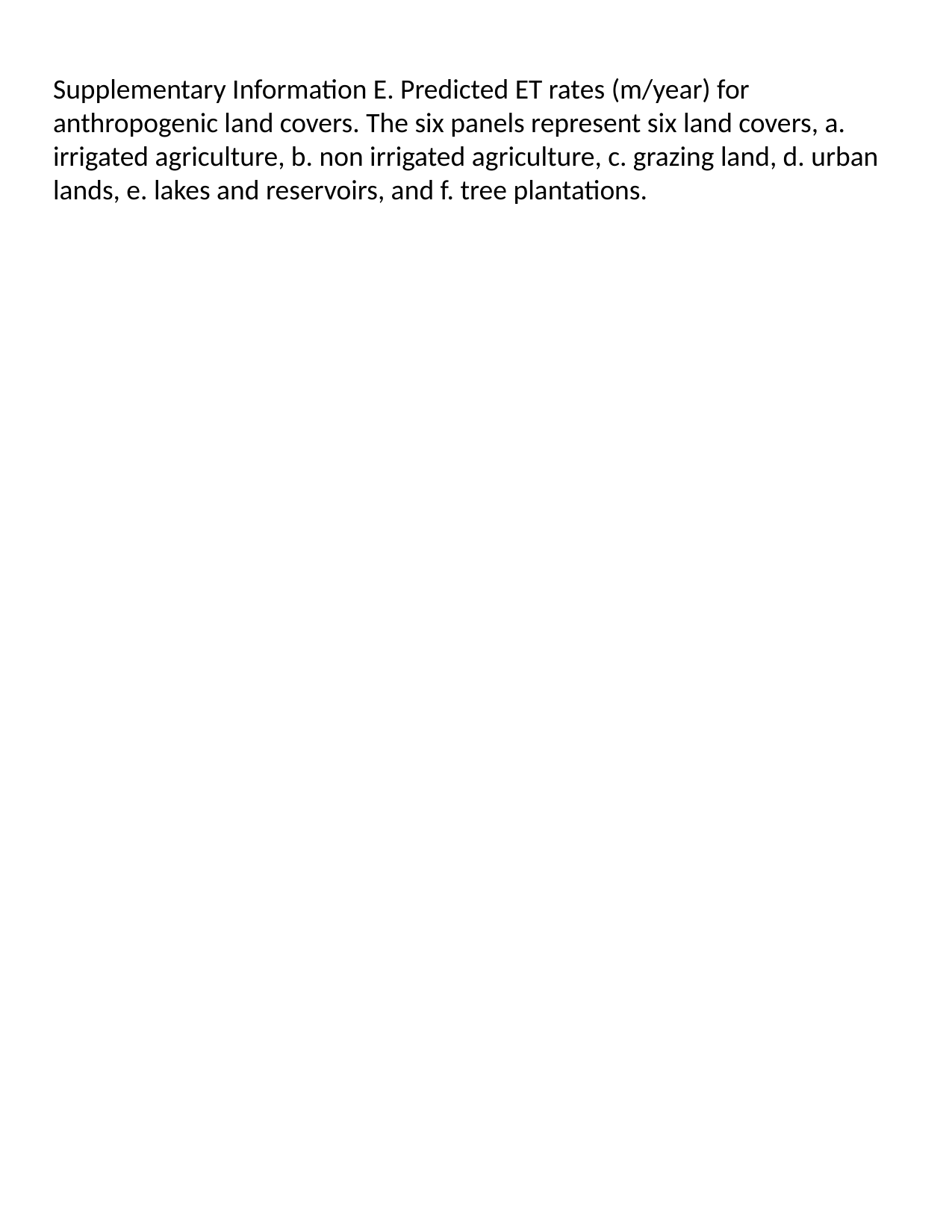

Supplementary Information E. Predicted ET rates (m/year) for anthropogenic land covers. The six panels represent six land covers, a. irrigated agriculture, b. non irrigated agriculture, c. grazing land, d. urban lands, e. lakes and reservoirs, and f. tree plantations.